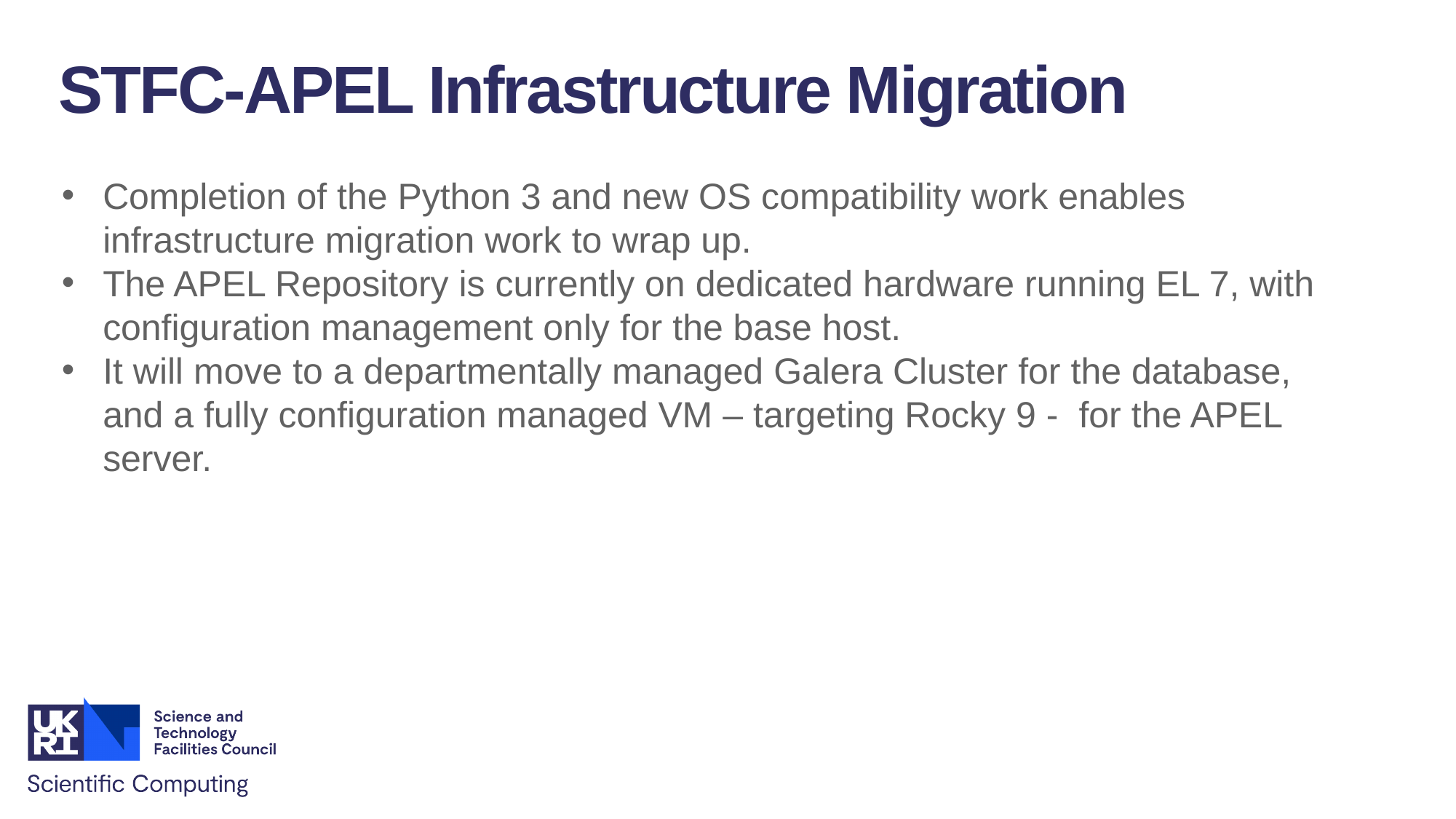

STFC-APEL Infrastructure Migration
Completion of the Python 3 and new OS compatibility work enables infrastructure migration work to wrap up.
The APEL Repository is currently on dedicated hardware running EL 7, with configuration management only for the base host.
It will move to a departmentally managed Galera Cluster for the database, and a fully configuration managed VM – targeting Rocky 9 -  for the APEL server.